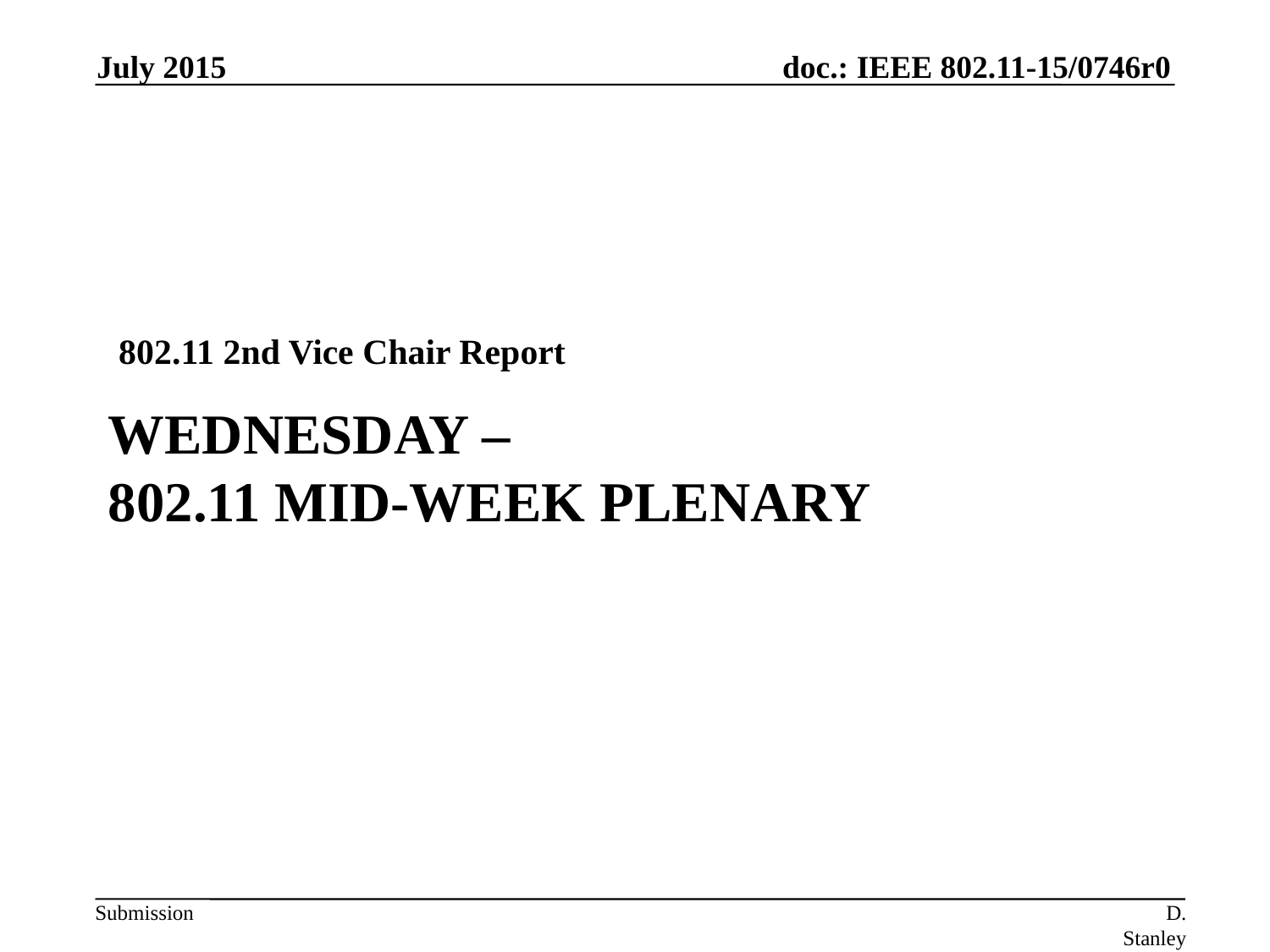

July 2015
802.11 2nd Vice Chair Report
# Wednesday – 802.11 Mid-Week Plenary
D. Stanley HP-Aruba Networks